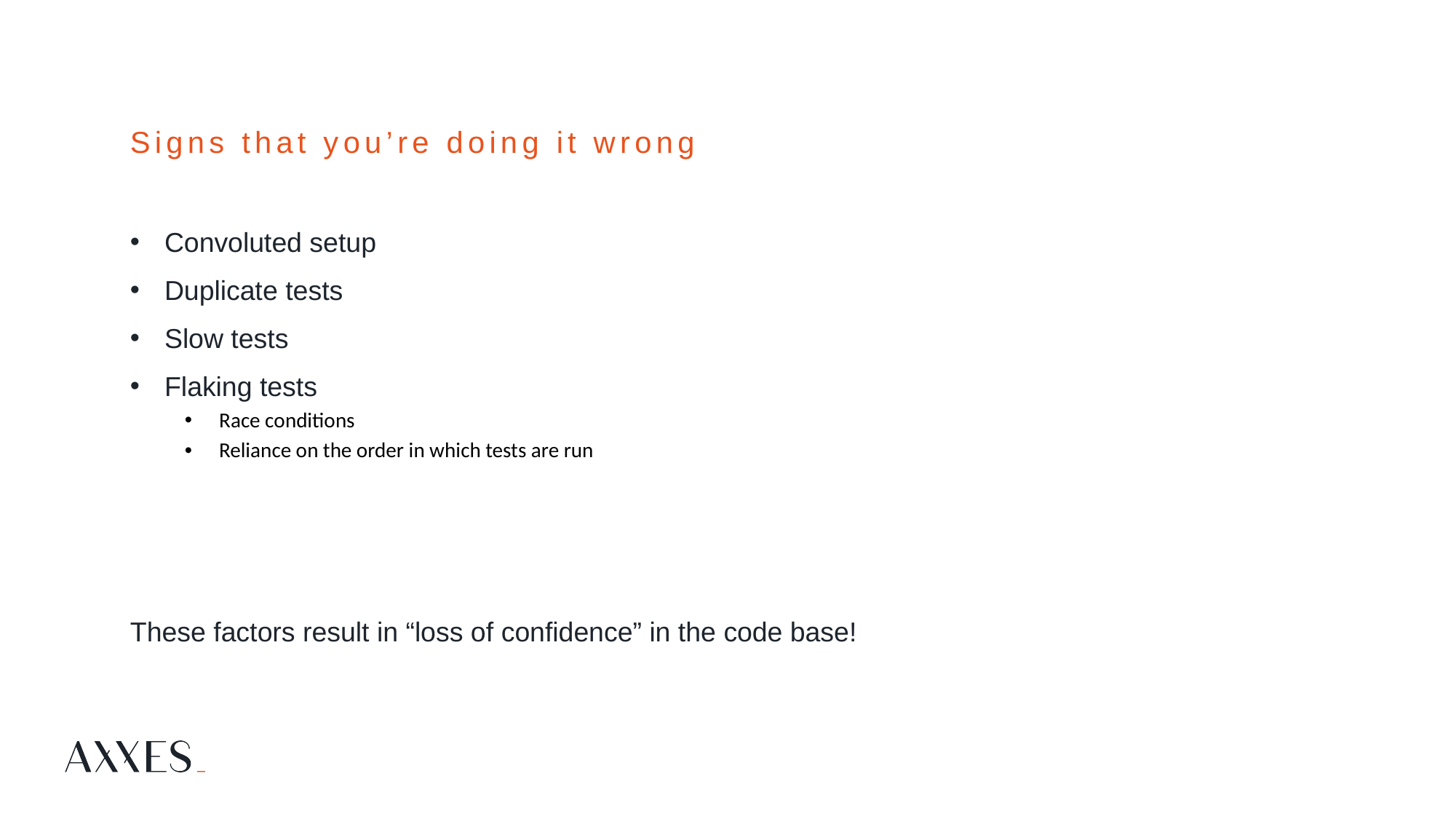

# Signs that you’re doing it wrong
Convoluted setup
Duplicate tests
Slow tests
Flaking tests
Race conditions
Reliance on the order in which tests are run

These factors result in “loss of confidence” in the code base!